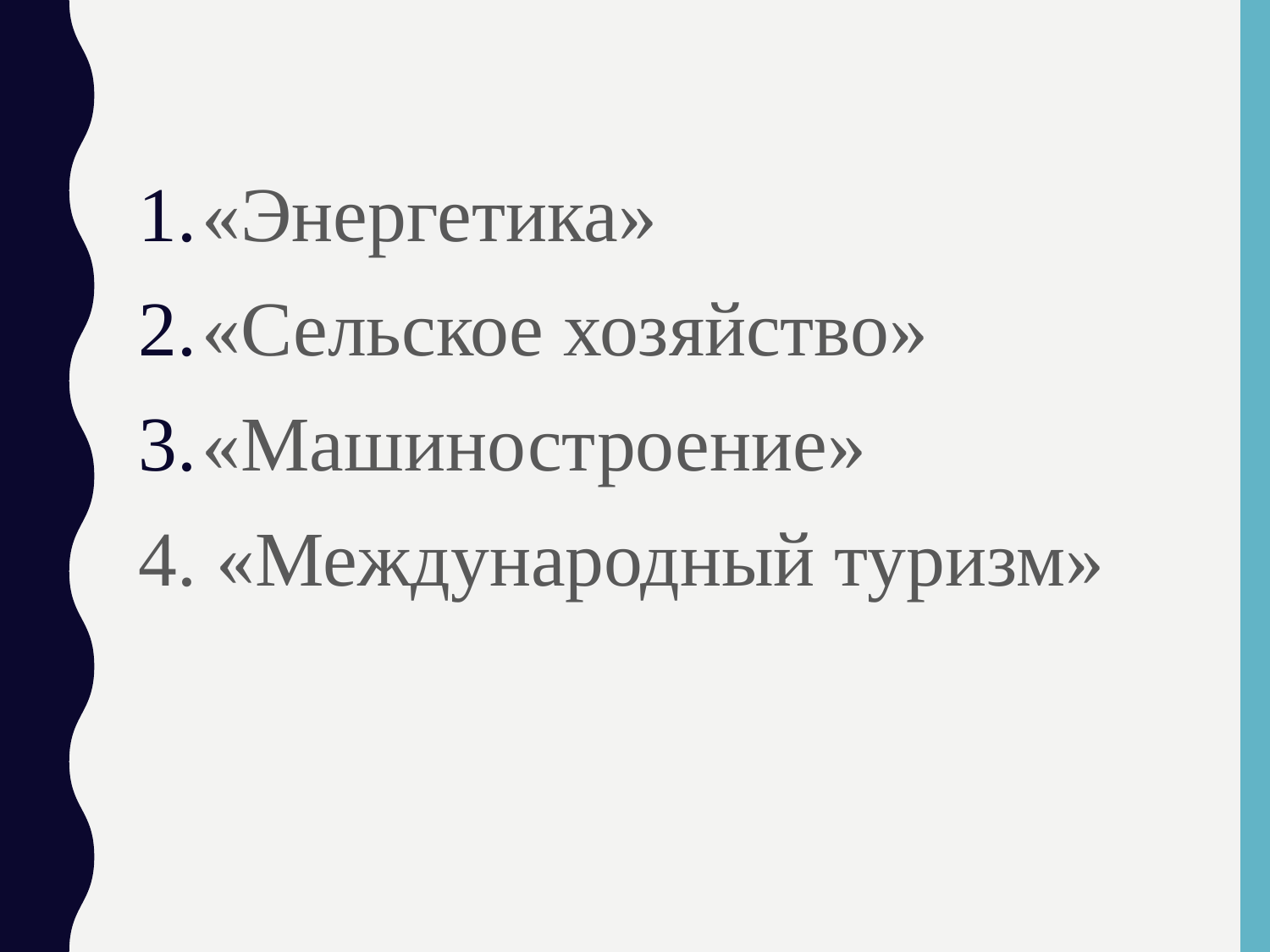

«Энергетика»
«Сельское хозяйство»
«Машиностроение»
4. «Международный туризм»